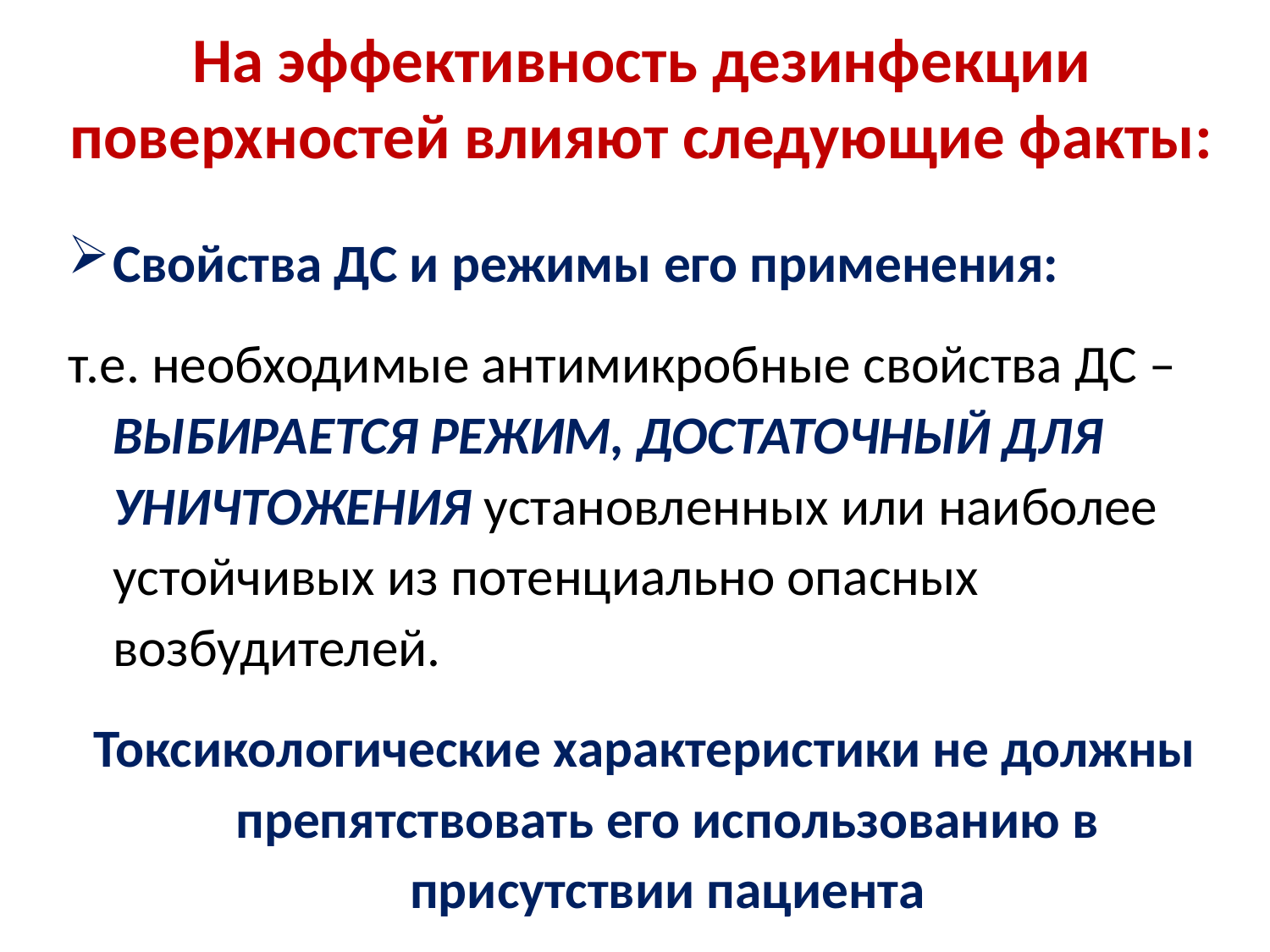

# На эффективность дезинфекции поверхностей влияют следующие факты:
Свойства ДС и режимы его применения:
т.е. необходимые антимикробные свойства ДС – ВЫБИРАЕТСЯ РЕЖИМ, ДОСТАТОЧНЫЙ ДЛЯ УНИЧТОЖЕНИЯ установленных или наиболее устойчивых из потенциально опасных возбудителей.
Токсикологические характеристики не должны препятствовать его использованию в присутствии пациента